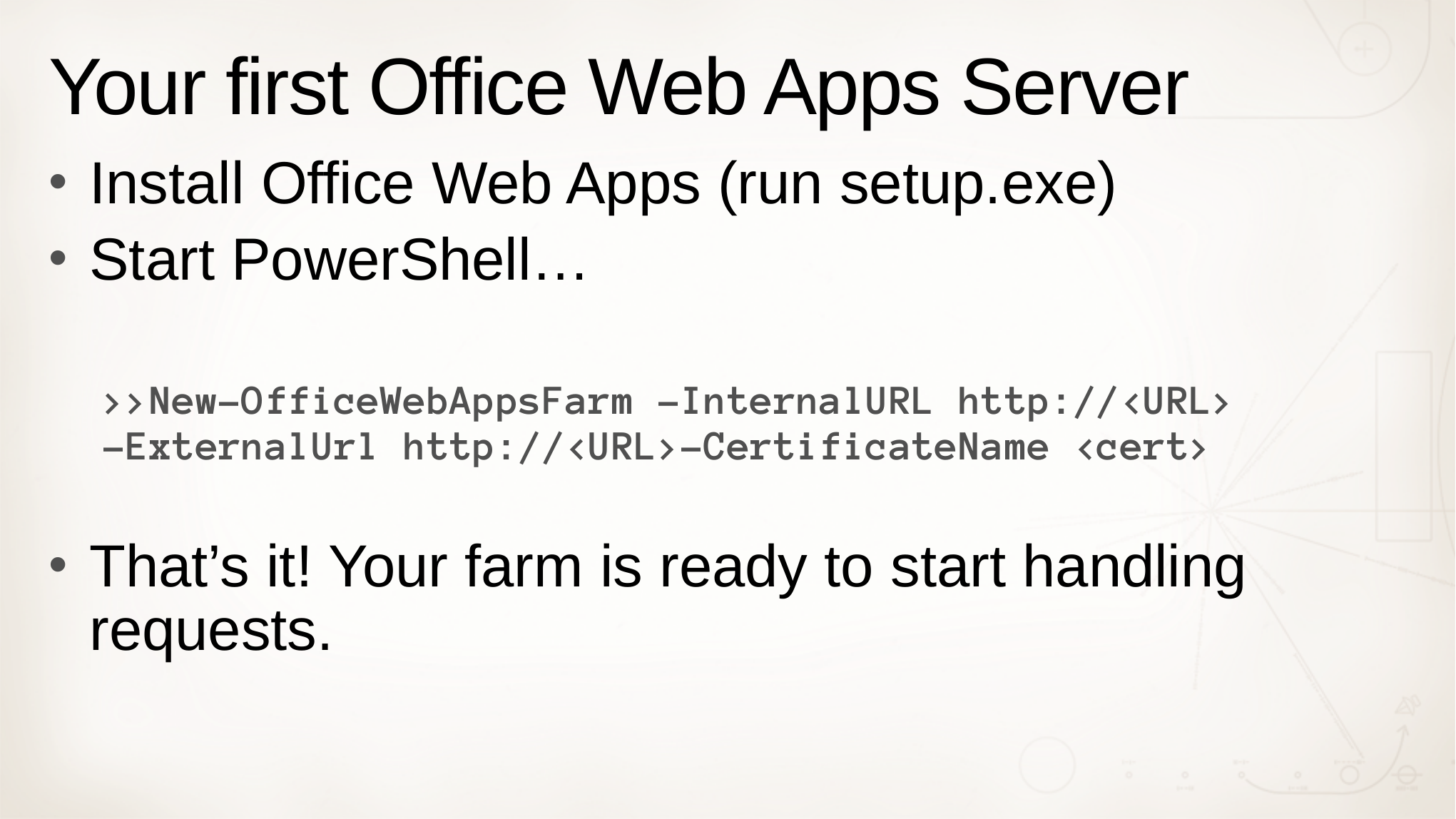

# Your first Office Web Apps Server
Install Office Web Apps (run setup.exe)
Start PowerShell…

>>New-OfficeWebAppsFarm -InternalURL http://<URL>
-ExternalUrl http://<URL>-CertificateName <cert>

That’s it! Your farm is ready to start handling requests.